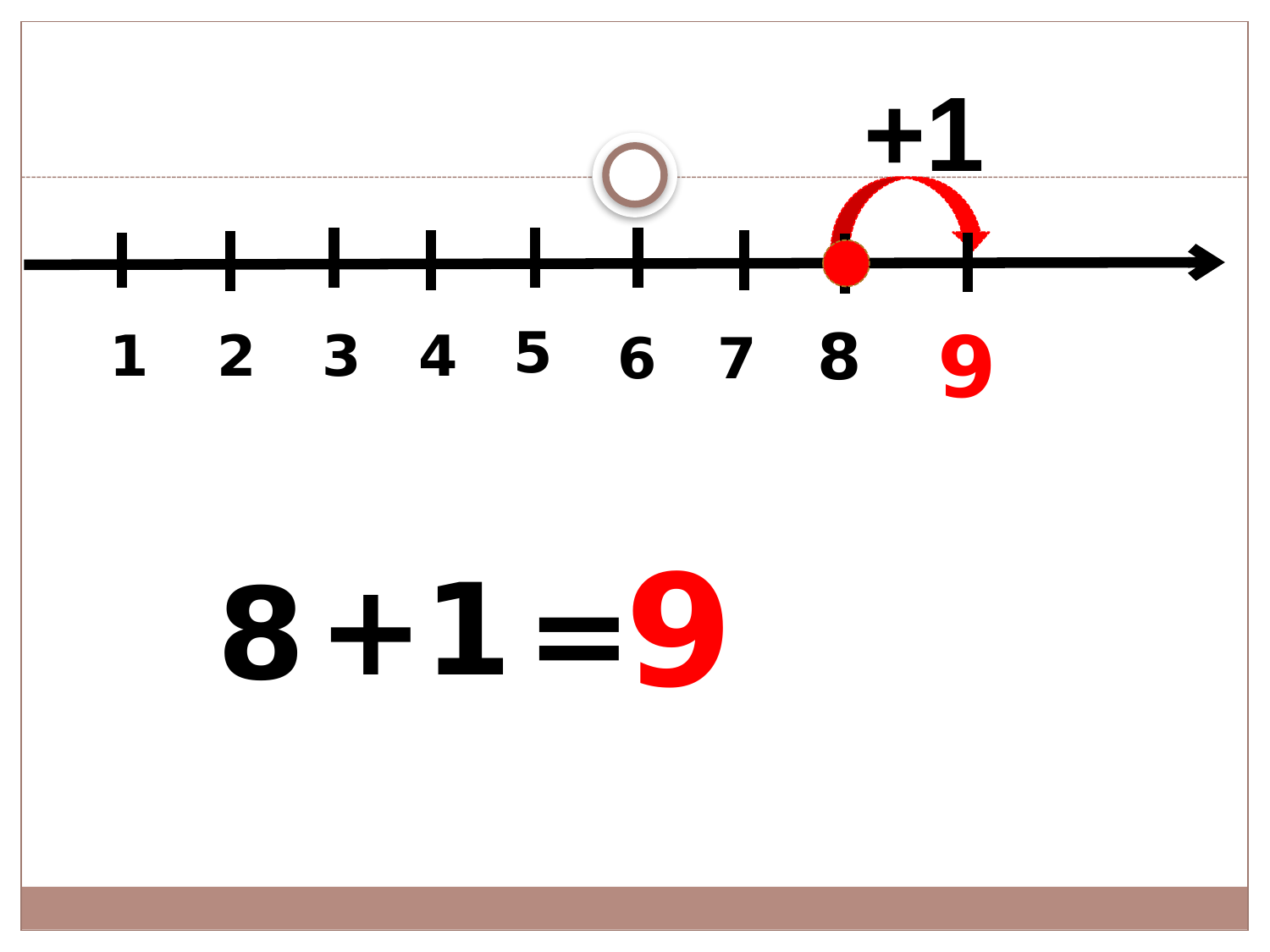

+1

9
8
5
3
4
2
1
6
7
9
+1
8     =